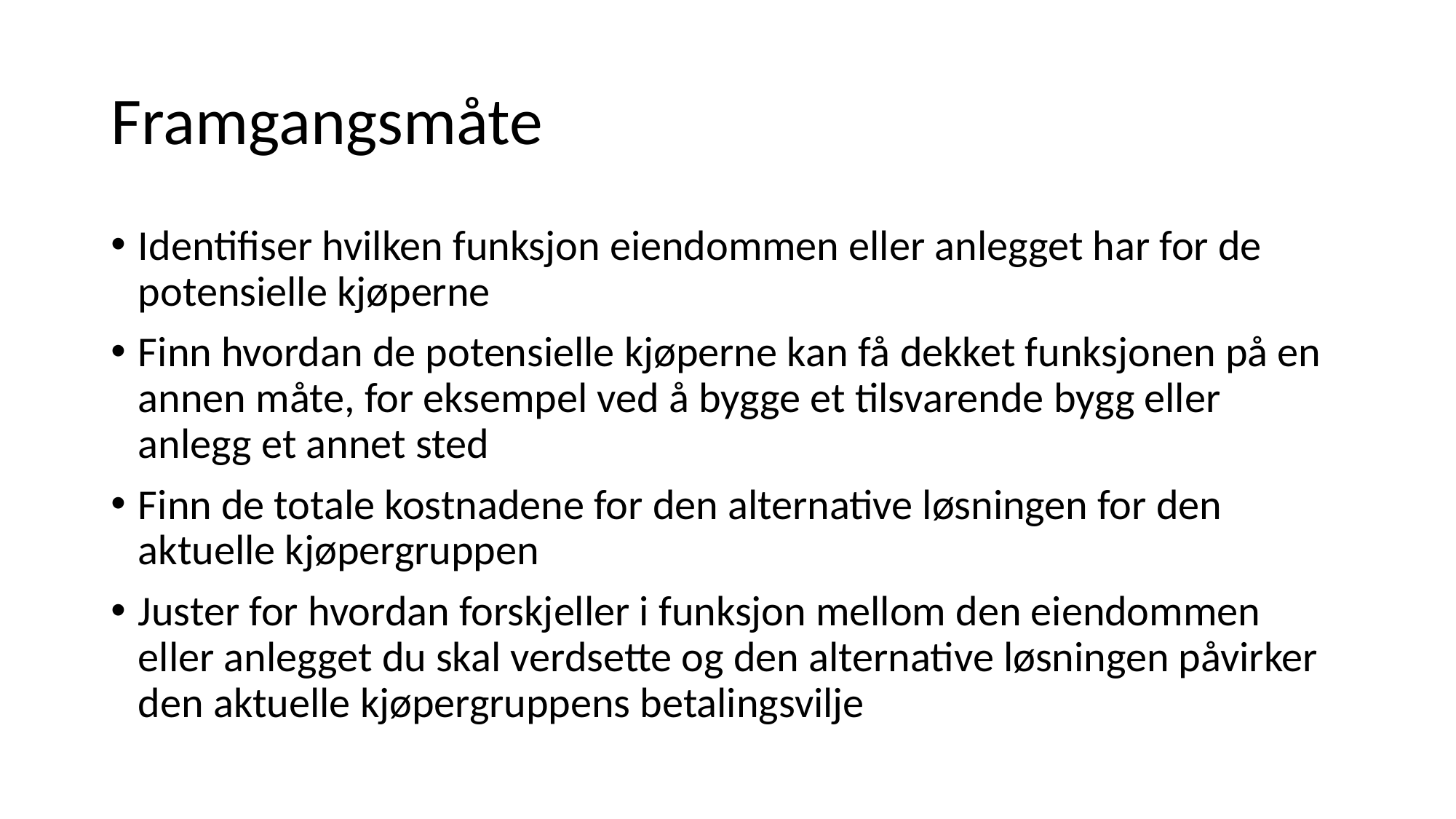

# Framgangsmåte
Identifiser hvilken funksjon eiendommen eller anlegget har for de potensielle kjøperne
Finn hvordan de potensielle kjøperne kan få dekket funksjonen på en annen måte, for eksempel ved å bygge et tilsvarende bygg eller anlegg et annet sted
Finn de totale kostnadene for den alternative løsningen for den aktuelle kjøpergruppen
Juster for hvordan forskjeller i funksjon mellom den eiendommen eller anlegget du skal verdsette og den alternative løsningen påvirker den aktuelle kjøpergruppens betalingsvilje